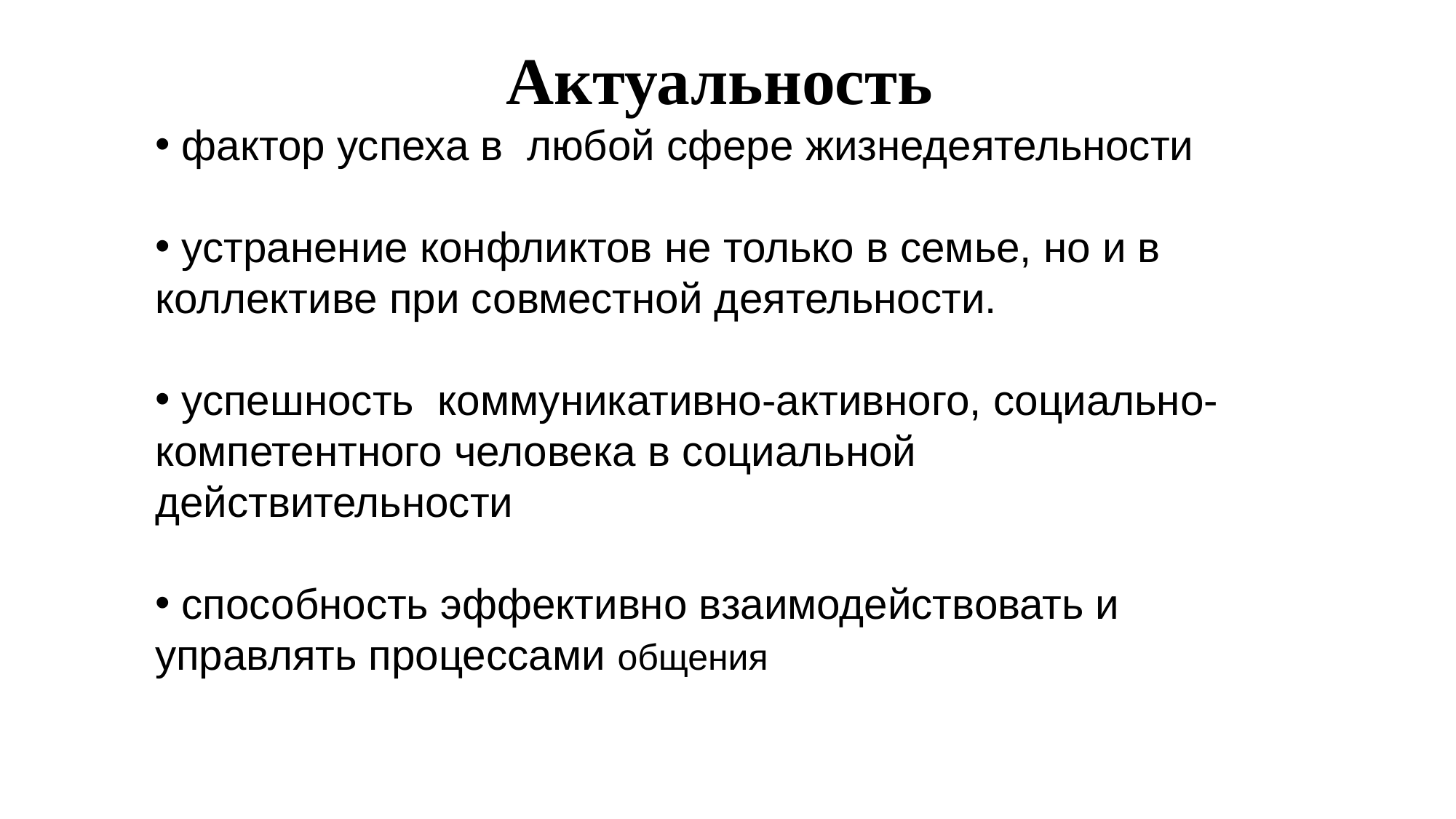

Актуальность
 фактор успеха в  любой сфере жизнедеятельности
 устранение конфликтов не только в семье, но и в коллективе при совместной деятельности.

 успешность  коммуникативно-активного, социально-компетентного человека в социальной действительности

 способность эффективно взаимодействовать и управлять процессами общения